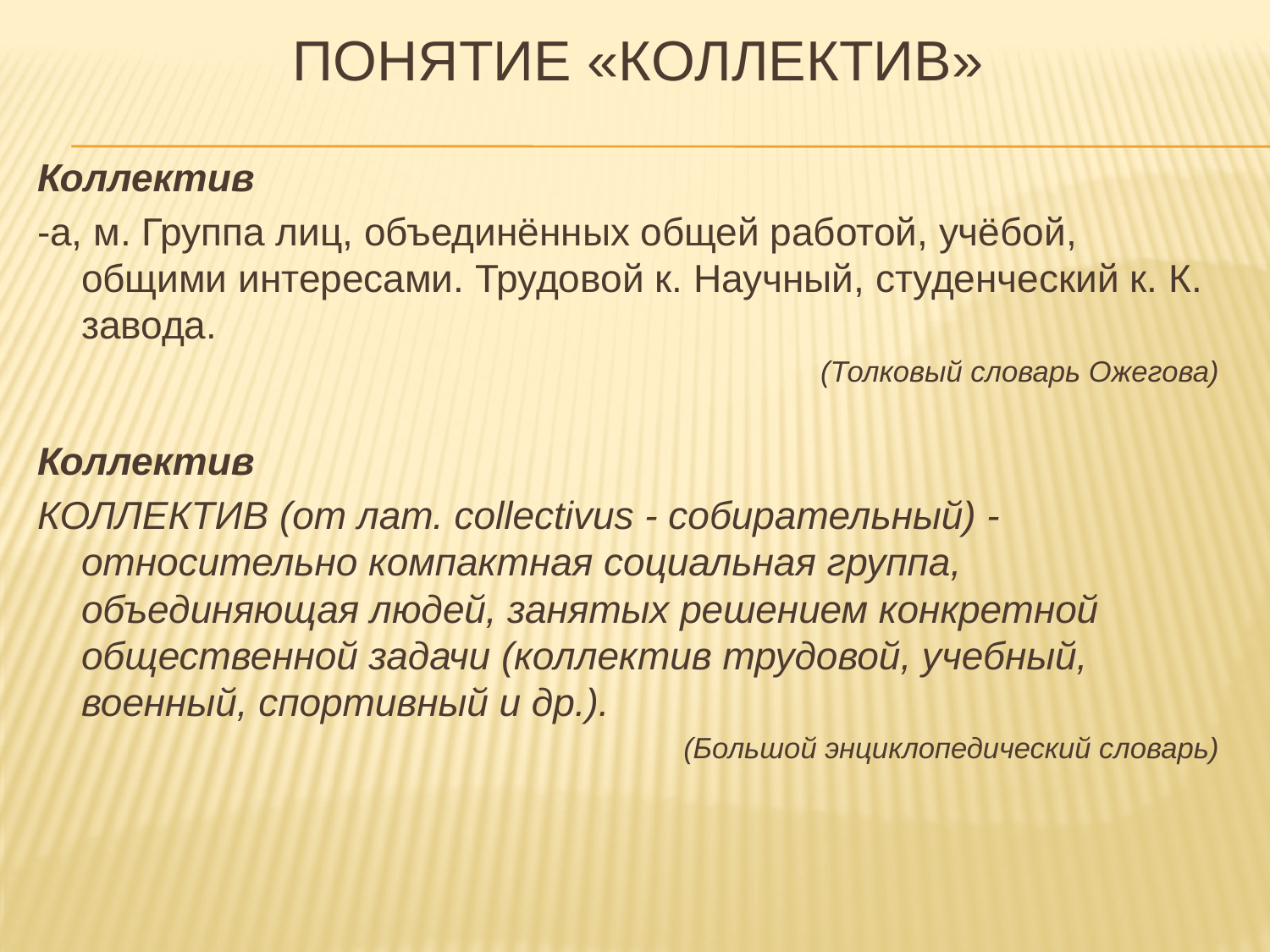

# Понятие «коллектив»
Коллектив
-а, м. Группа лиц, объединённых общей работой, учёбой, общими интересами. Трудовой к. Научный, студенческий к. К. завода.
(Толковый словарь Ожегова)

Коллектив
КОЛЛЕКТИВ (от лат. collectivus - собирательный) - относительно компактная социальная группа, объединяющая людей, занятых решением конкретной общественной задачи (коллектив трудовой, учебный, военный, спортивный и др.).
(Большой энциклопедический словарь)